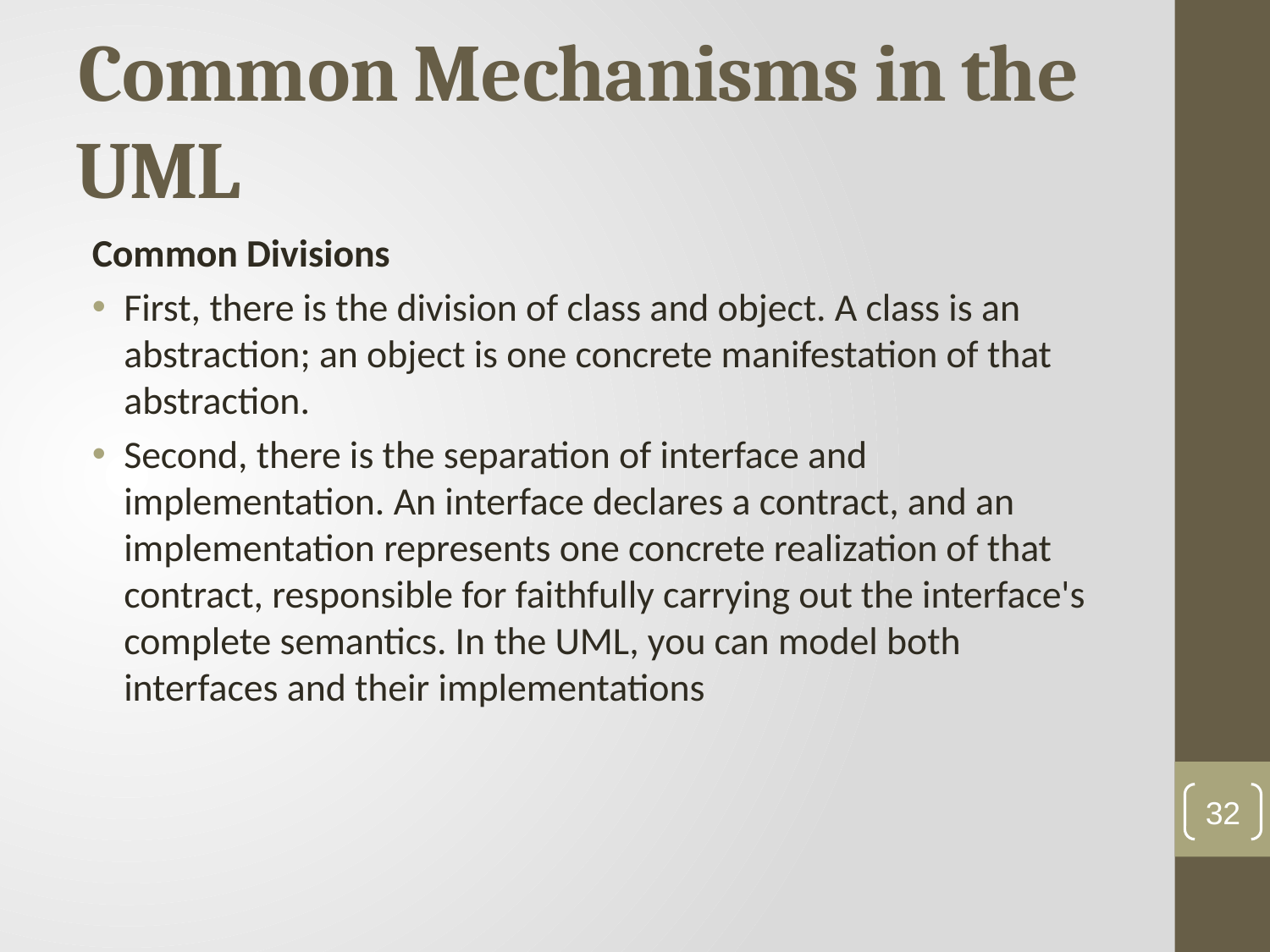

# Common Mechanisms in the UML
Common Divisions
First, there is the division of class and object. A class is an abstraction; an object is one concrete manifestation of that abstraction.
Second, there is the separation of interface and implementation. An interface declares a contract, and an implementation represents one concrete realization of that contract, responsible for faithfully carrying out the interface's complete semantics. In the UML, you can model both interfaces and their implementations

32